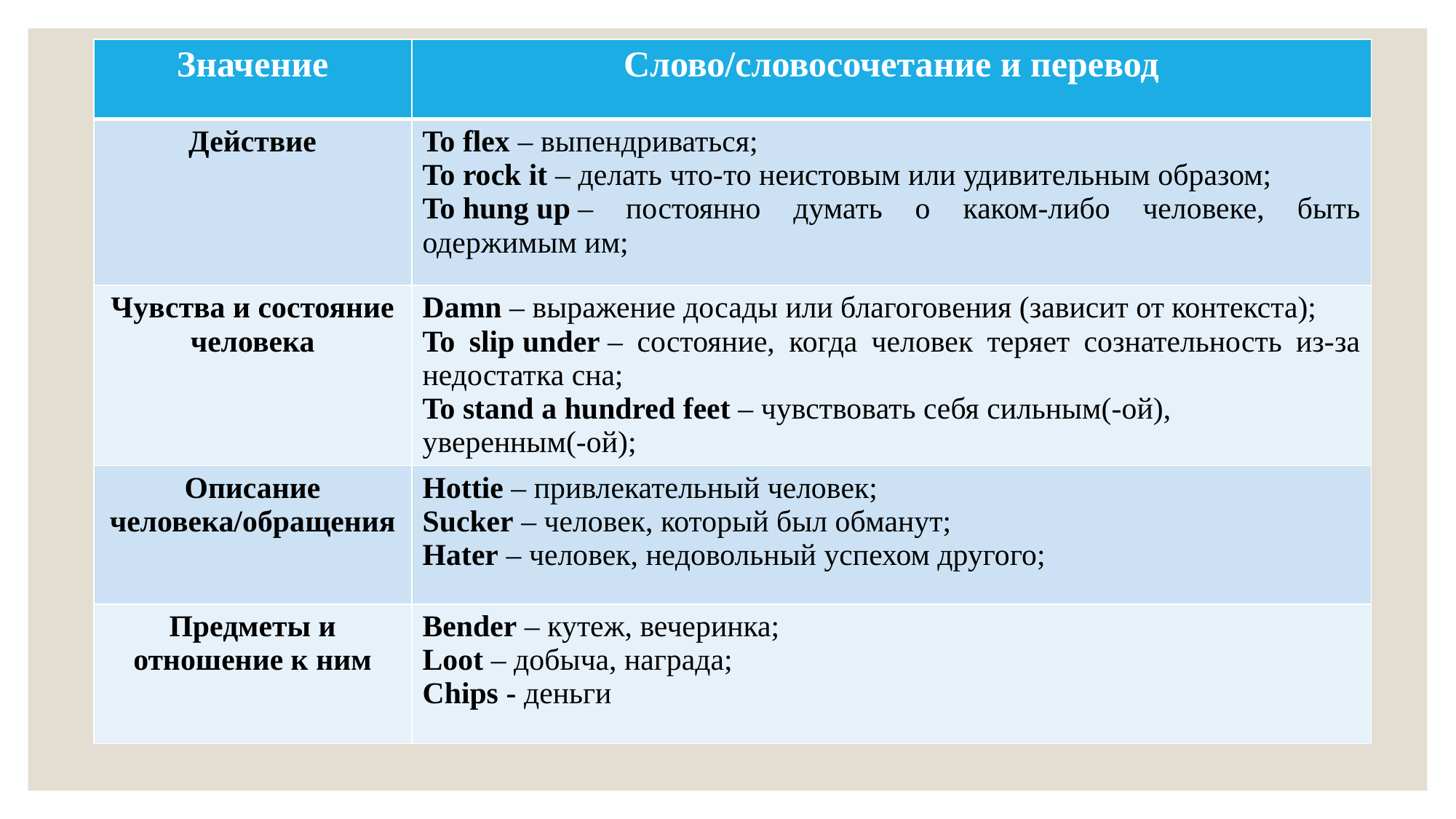

| Значение | Слово/словосочетание и перевод |
| --- | --- |
| Действие | To flex – выпендриваться; To rock it – делать что-то неистовым или удивительным образом; To hung up – постоянно думать о каком-либо человеке, быть одержимым им; |
| Чувства и состояние человека | Damn – выражение досады или благоговения (зависит от контекста); To slip under – состояние, когда человек теряет сознательность из-за недостатка сна; To stand a hundred feet – чувствовать себя сильным(-ой), уверенным(-ой); |
| Описание человека/обращения | Hottie – привлекательный человек; Sucker – человек, который был обманут; Hater – человек, недовольный успехом другого; |
| Предметы и отношение к ним | Bender – кутеж, вечеринка; Loot – добыча, награда; Chips - деньги |